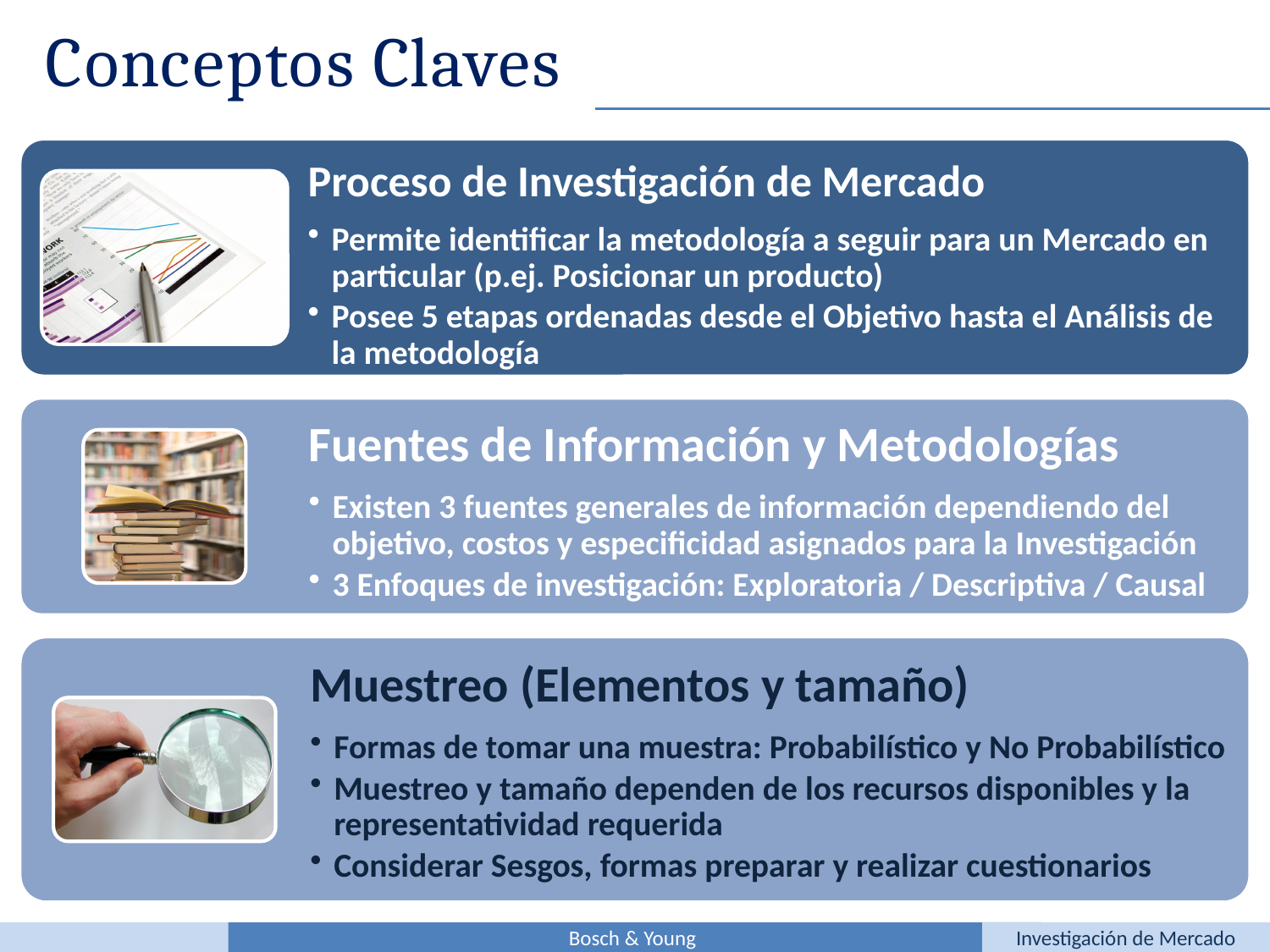

Conceptos Claves
Proceso de Investigación de Mercado
Permite identificar la metodología a seguir para un Mercado en particular (p.ej. Posicionar un producto)
Posee 5 etapas ordenadas desde el Objetivo hasta el Análisis de la metodología
Fuentes de Información y Metodologías
Existen 3 fuentes generales de información dependiendo del objetivo, costos y especificidad asignados para la Investigación
3 Enfoques de investigación: Exploratoria / Descriptiva / Causal
Muestreo (Elementos y tamaño)
Formas de tomar una muestra: Probabilístico y No Probabilístico
Muestreo y tamaño dependen de los recursos disponibles y la representatividad requerida
Considerar Sesgos, formas preparar y realizar cuestionarios

Bosch & Young
Investigación de Mercado